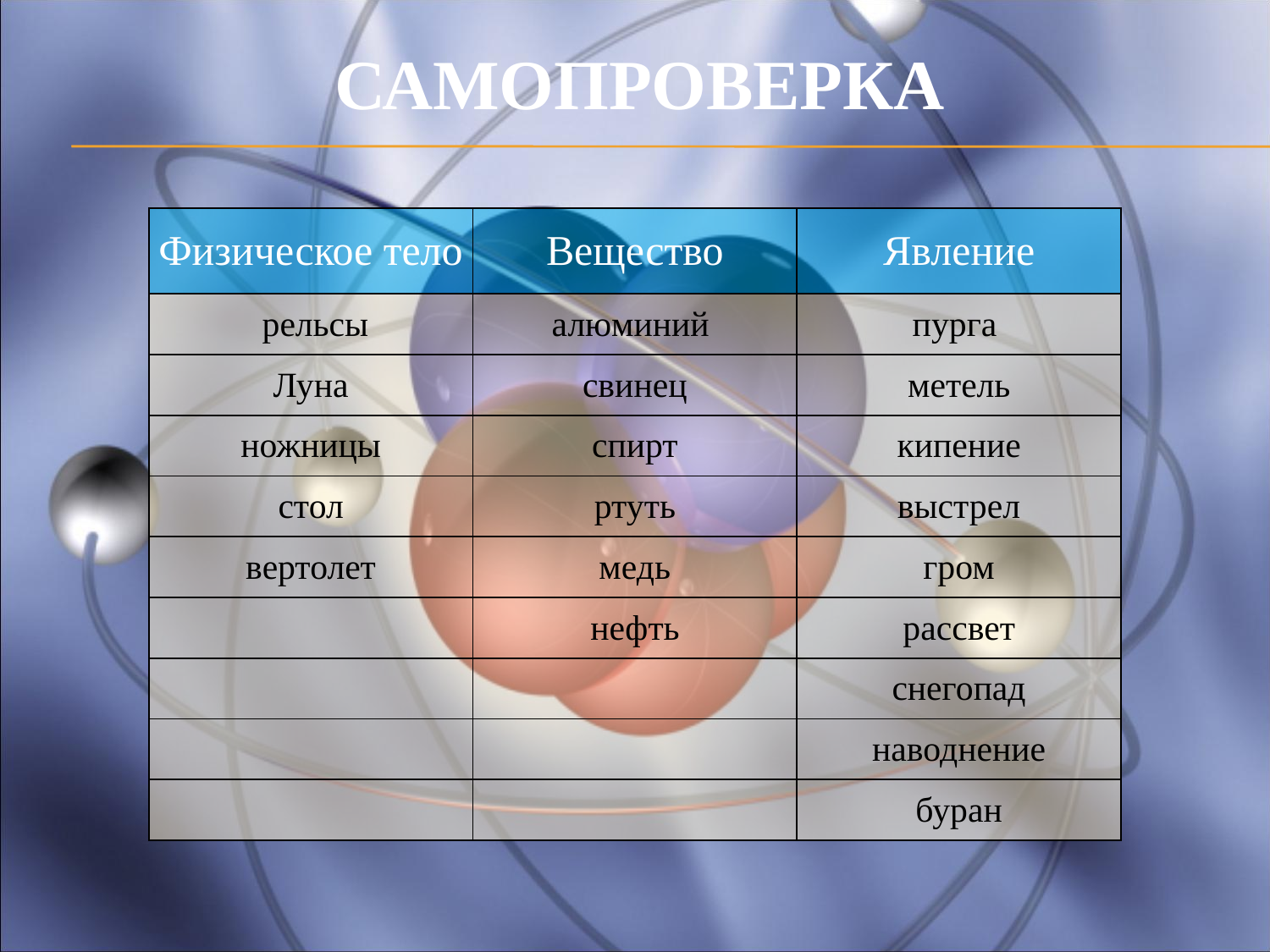

# Самопроверка
| Физическое тело | Вещество | Явление |
| --- | --- | --- |
| рельсы | алюминий | пурга |
| Луна | свинец | метель |
| ножницы | спирт | кипение |
| стол | ртуть | выстрел |
| вертолет | медь | гром |
|  | нефть | рассвет |
|  |  | снегопад |
|  |  | наводнение |
|  |  | буран |